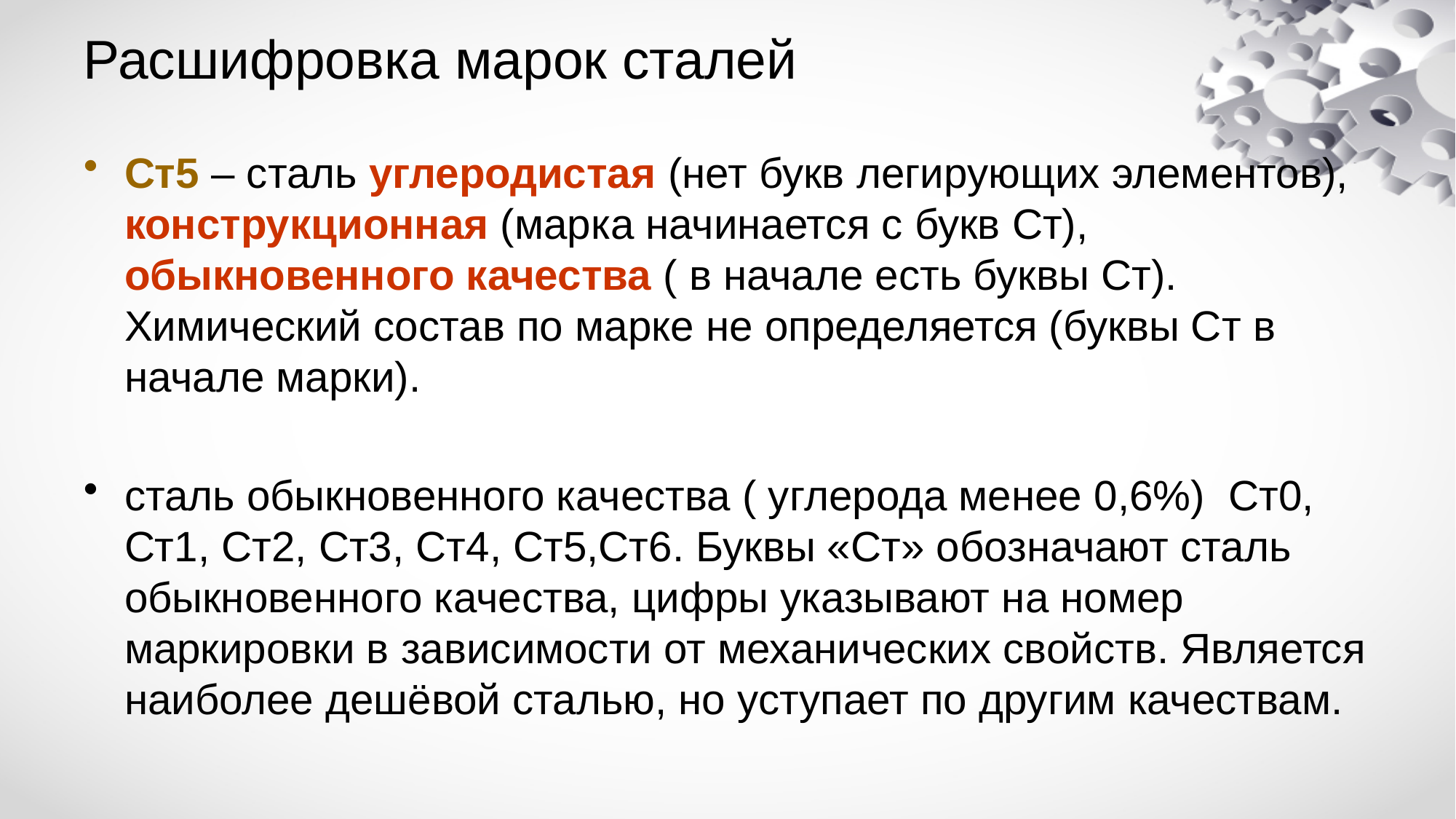

# Расшифровка марок сталей
Ст5 – сталь углеродистая (нет букв легирующих элементов), конструкционная (марка начинается с букв Ст), обыкновенного качества ( в начале есть буквы Ст). Химический состав по марке не определяется (буквы Ст в начале марки).

сталь обыкновенного качества ( углерода менее 0,6%)  Ст0, Ст1, Ст2, Ст3, Ст4, Ст5,Ст6. Буквы «Ст» обозначают сталь обыкновенного качества, цифры указывают на номер маркировки в зависимости от механических свойств. Является наиболее дешёвой сталью, но уступает по другим качествам.